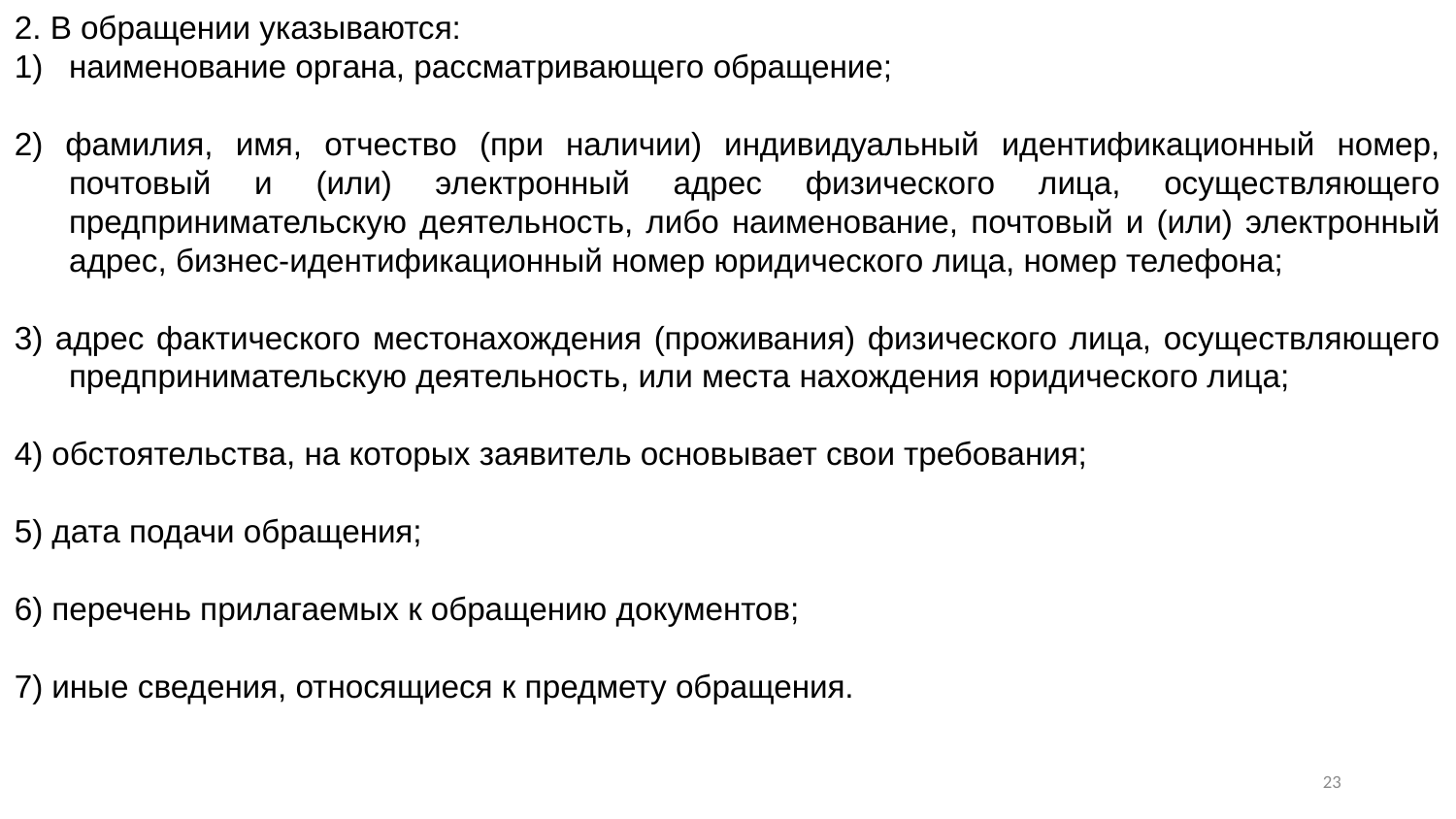

2. В обращении указываются:
наименование органа, рассматривающего обращение;

2) фамилия, имя, отчество (при наличии) индивидуальный идентификационный номер, почтовый и (или) электронный адрес физического лица, осуществляющего предпринимательскую деятельность, либо наименование, почтовый и (или) электронный адрес, бизнес-идентификационный номер юридического лица, номер телефона;

3) адрес фактического местонахождения (проживания) физического лица, осуществляющего предпринимательскую деятельность, или места нахождения юридического лица;

4) обстоятельства, на которых заявитель основывает свои требования;

5) дата подачи обращения;

6) перечень прилагаемых к обращению документов;

7) иные сведения, относящиеся к предмету обращения.
23